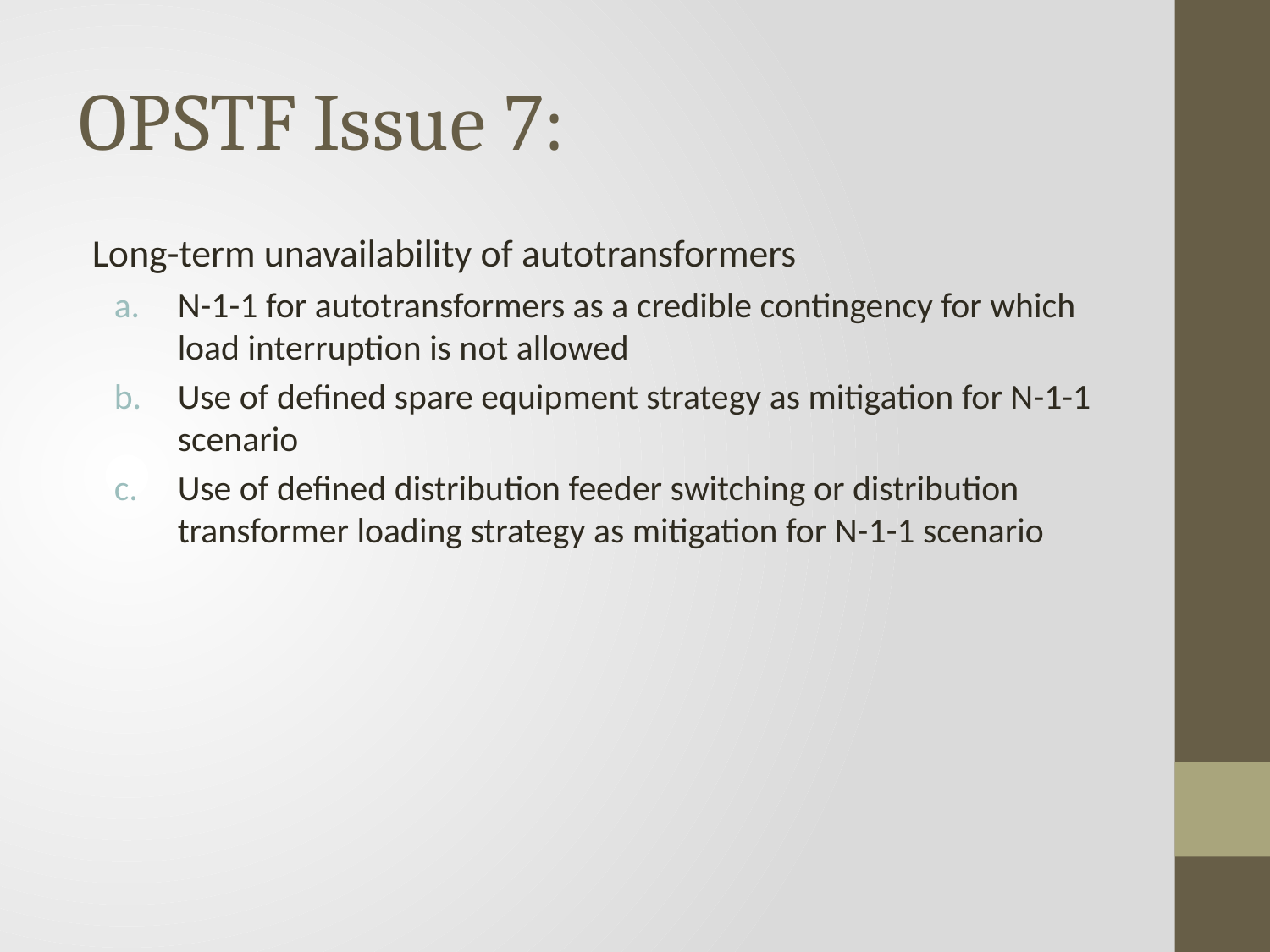

# OPSTF Issue 7:
Long-term unavailability of autotransformers
N-1-1 for autotransformers as a credible contingency for which load interruption is not allowed
Use of defined spare equipment strategy as mitigation for N-1-1 scenario
Use of defined distribution feeder switching or distribution transformer loading strategy as mitigation for N-1-1 scenario